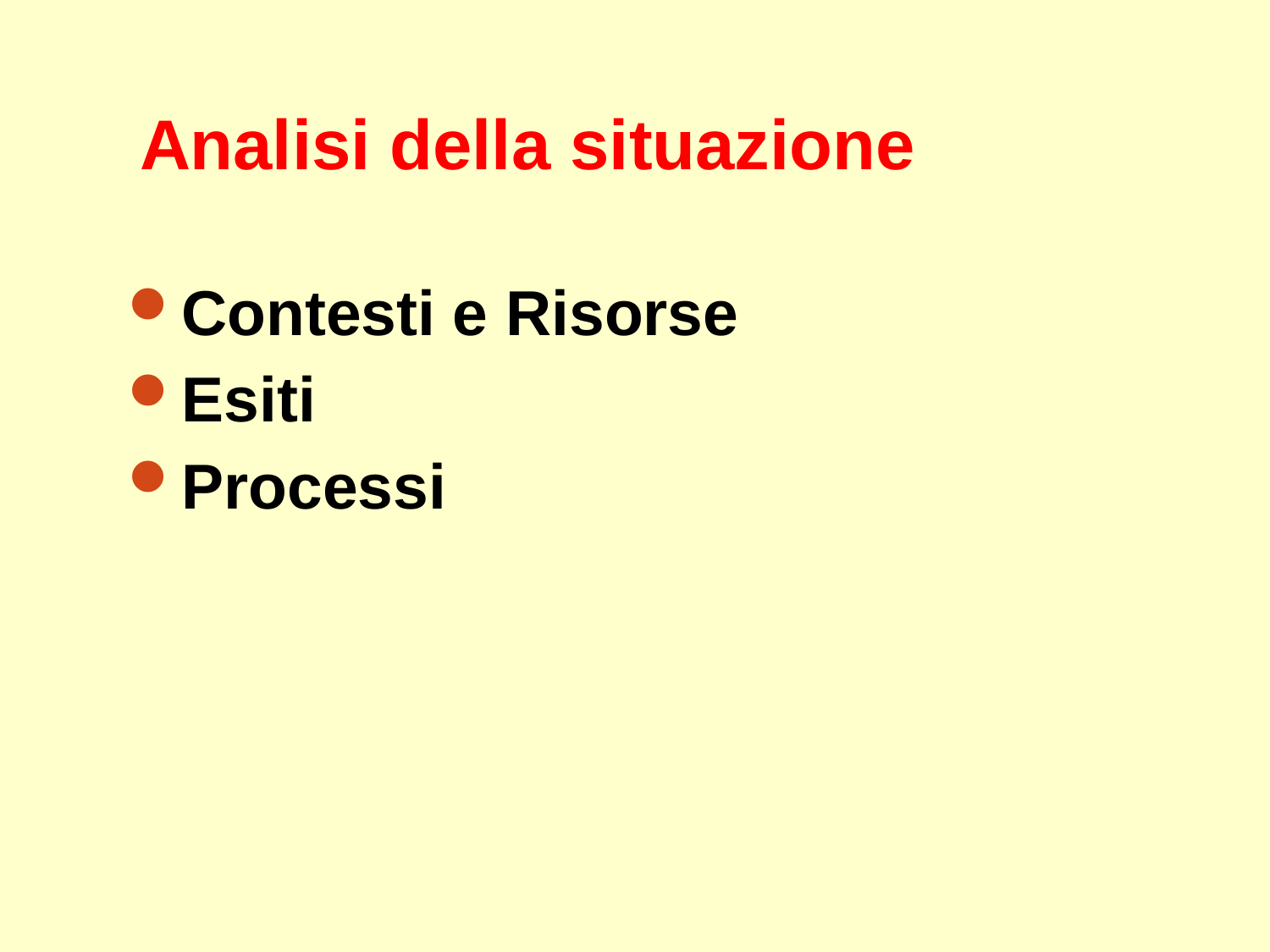

# Analisi della situazione
Contesti e Risorse
Esiti
Processi